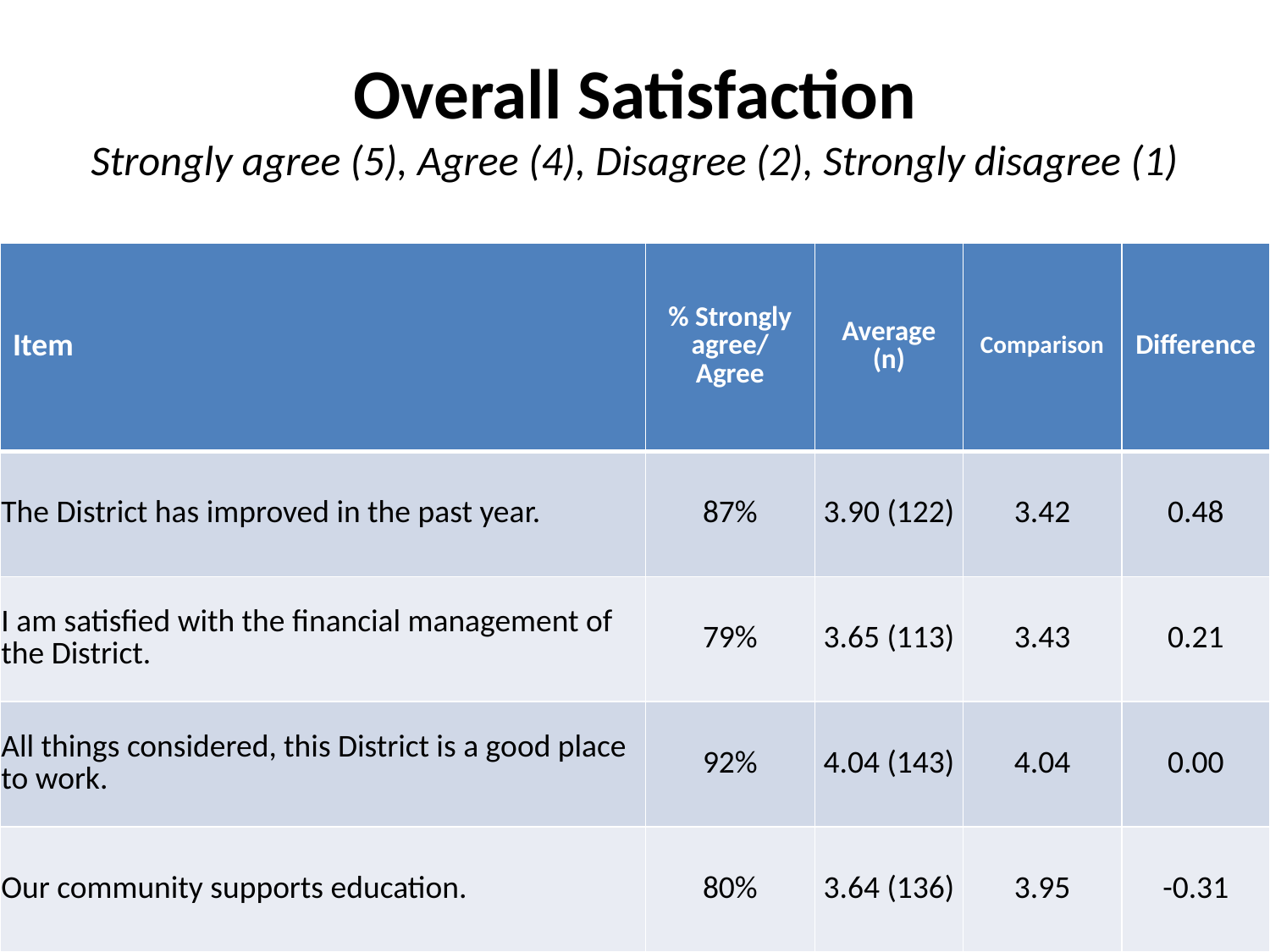

# Overall Satisfaction Strongly agree (5), Agree (4), Disagree (2), Strongly disagree (1)
| Item | % Strongly agree/ Agree | Average (n) | Comparison | Difference |
| --- | --- | --- | --- | --- |
| The District has improved in the past year. | 87% | 3.90 (122) | 3.42 | 0.48 |
| I am satisfied with the financial management of the District. | 79% | 3.65 (113) | 3.43 | 0.21 |
| All things considered, this District is a good place to work. | 92% | 4.04 (143) | 4.04 | 0.00 |
| Our community supports education. | 80% | 3.64 (136) | 3.95 | -0.31 |